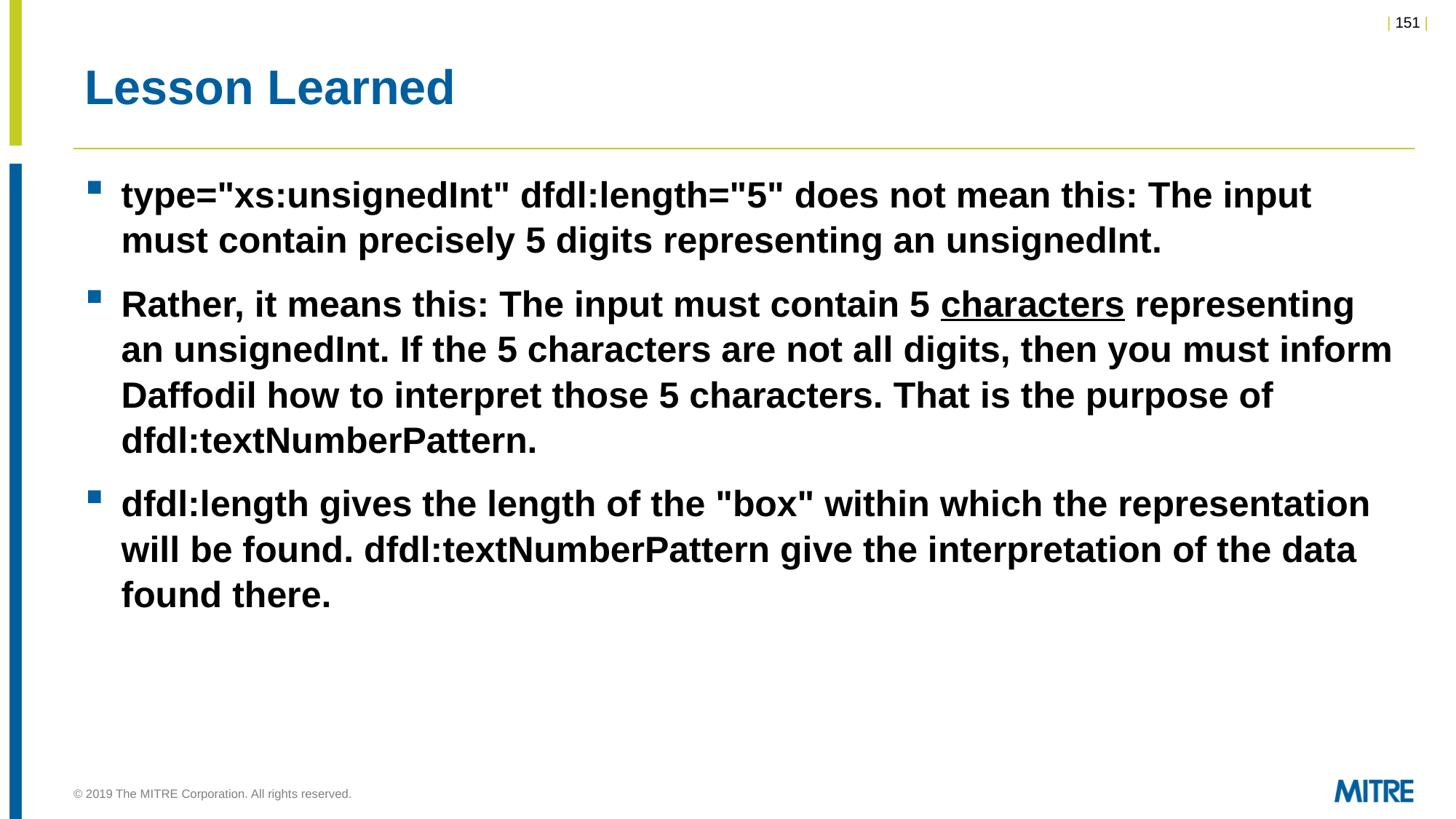

# Lesson Learned
type="xs:unsignedInt" dfdl:length="5" does not mean this: The input must contain precisely 5 digits representing an unsignedInt.
Rather, it means this: The input must contain 5 characters representing an unsignedInt. If the 5 characters are not all digits, then you must inform Daffodil how to interpret those 5 characters. That is the purpose of dfdl:textNumberPattern.
dfdl:length gives the length of the "box" within which the representation will be found. dfdl:textNumberPattern give the interpretation of the data found there.

© 2019 The MITRE Corporation. All rights reserved.